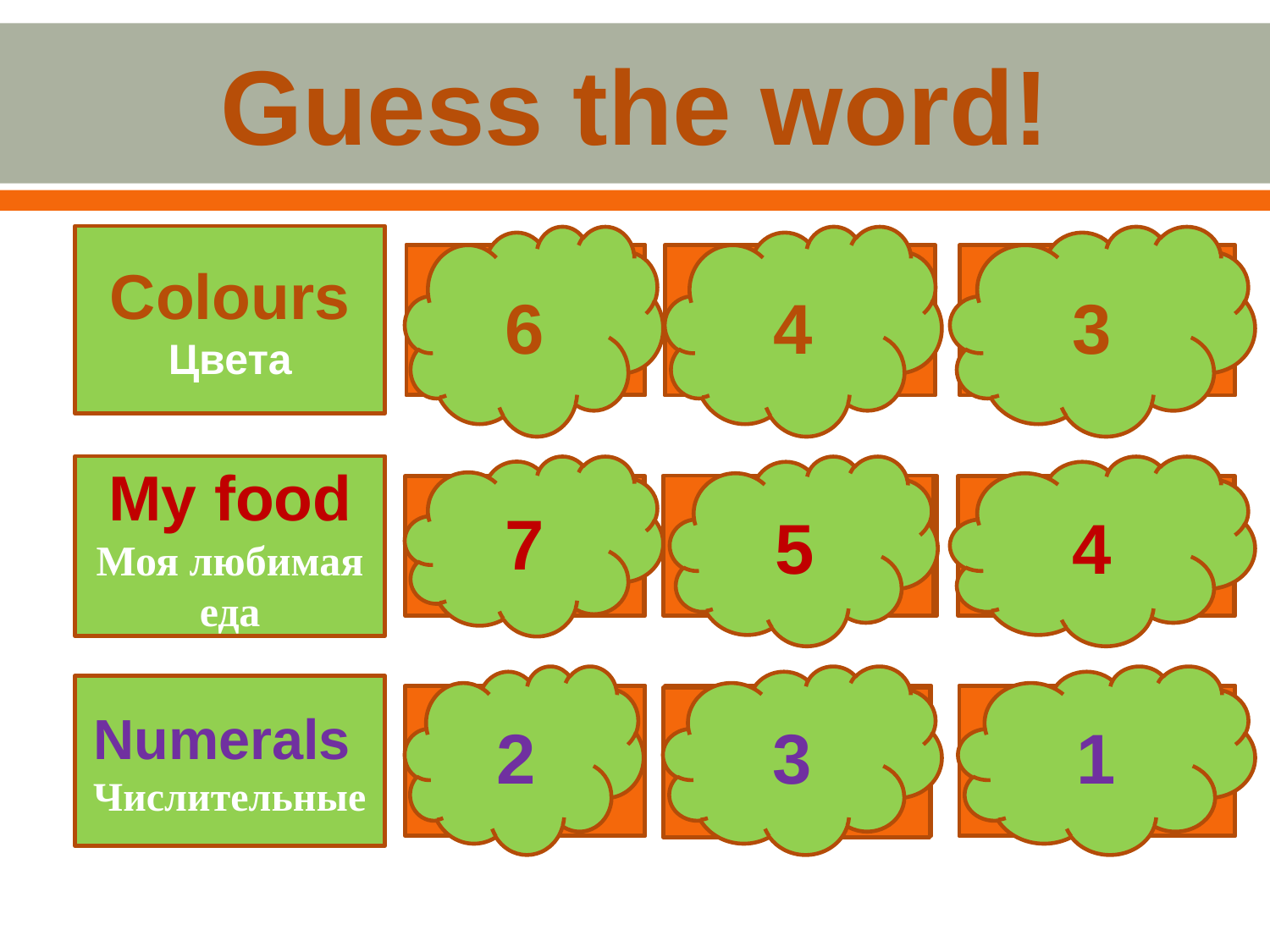

# Guess the word!

4
3
Colours
Цвета
6
ye_l_w
green
orange
yellow
gr_ _n
or_ng_
4
My food
Моя любимая еда
7
5
san_wich
sandwich
ch_c_lat_
chocolate
b_n_na
banana
2
3
1
Numerals
Числительные
s_v_n
seven
eight
five
f_ve
e_gh_